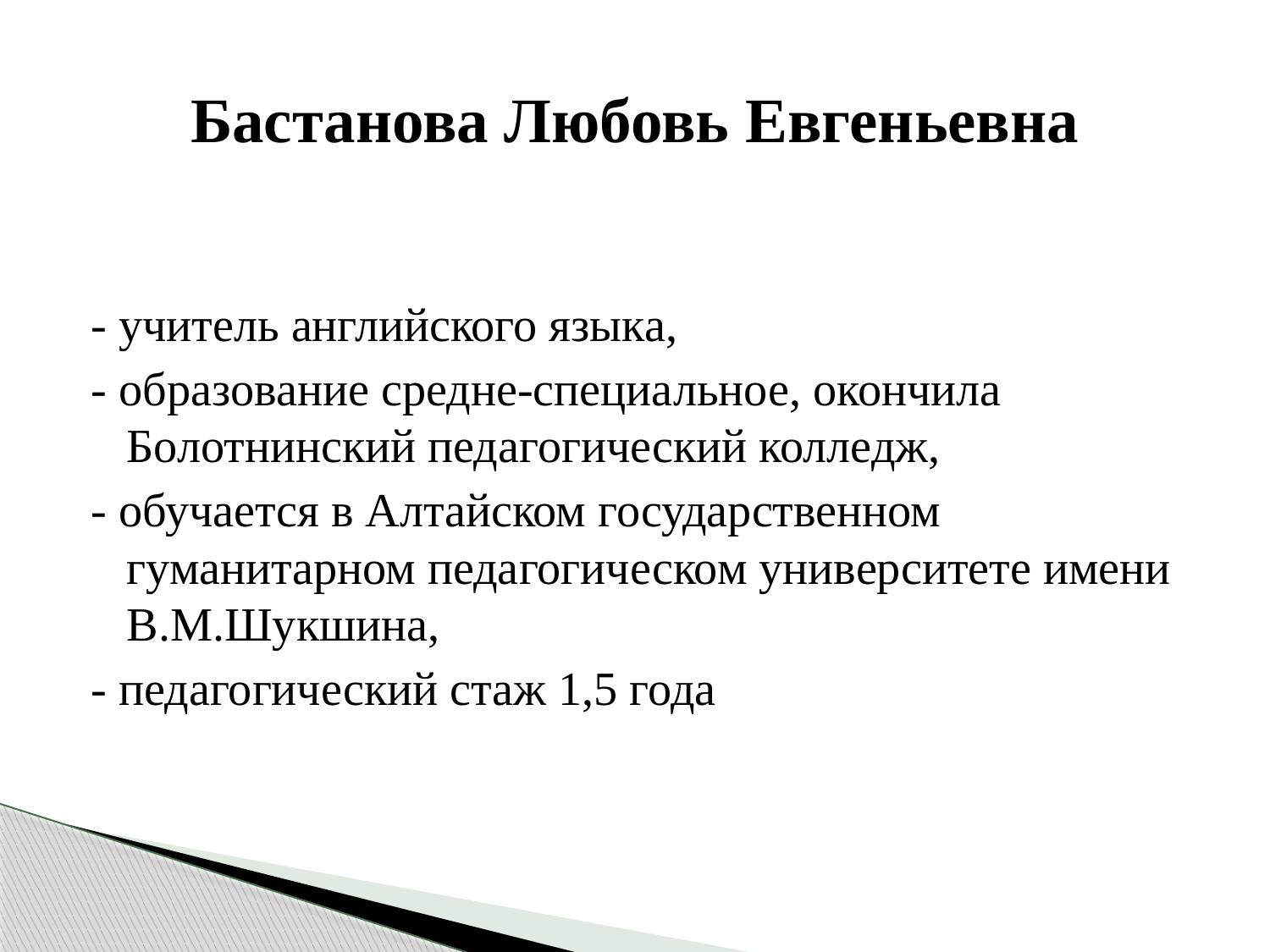

# Бастанова Любовь Евгеньевна
- учитель английского языка,
- образование средне-специальное, окончила Болотнинский педагогический колледж,
- обучается в Алтайском государственном гуманитарном педагогическом университете имени В.М.Шукшина,
- педагогический стаж 1,5 года